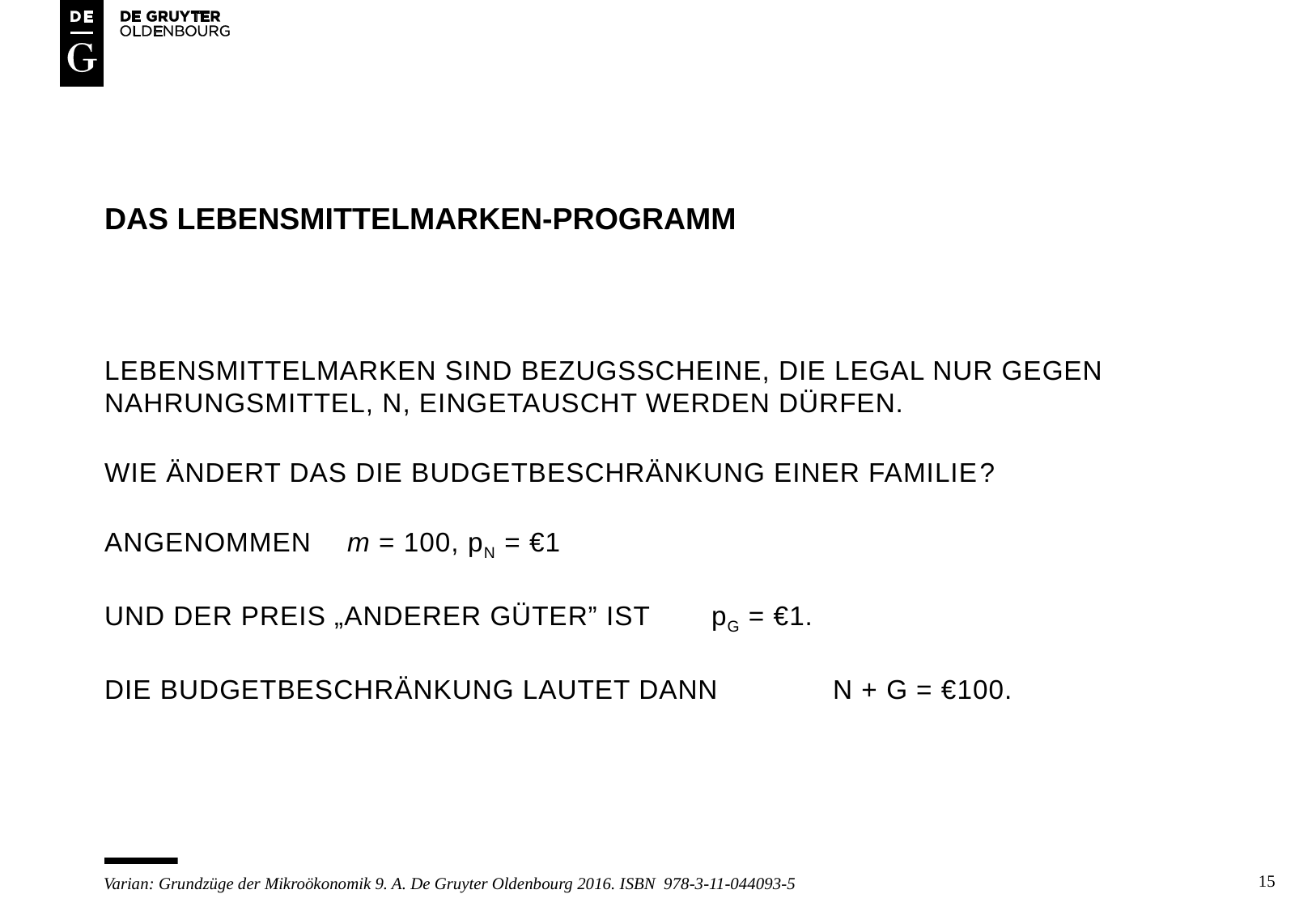

# Das Lebensmittelmarken-Programm

Lebensmittelmarken sind Bezugsscheine, die legal nur gegen Nahrungsmittel, N, eingetauscht werden dürfen.
Wie ändert das die Budgetbeschränkung einer Familie?
Angenommen 	m = 100, pN = €1
und der Preis „anderer Güter” ist  	pG = €1.
Die Budgetbeschränkung lautet dann 	N + G = €100.
15
Varian: Grundzüge der Mikroökonomik 9. A. De Gruyter Oldenbourg 2016. ISBN  978-3-11-044093-5